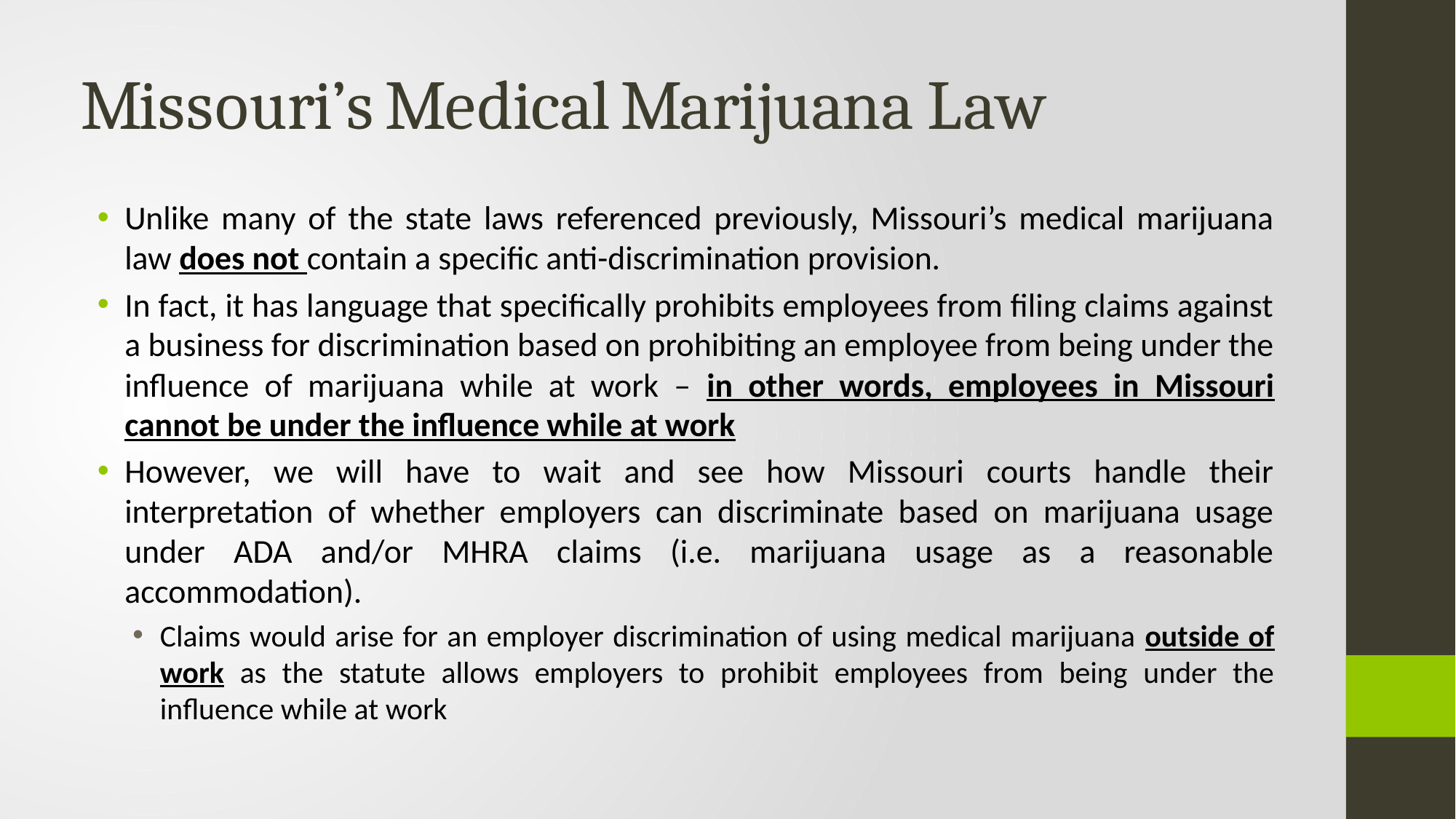

# Missouri’s Medical Marijuana Law
Unlike many of the state laws referenced previously, Missouri’s medical marijuana law does not contain a specific anti-discrimination provision.
In fact, it has language that specifically prohibits employees from filing claims against a business for discrimination based on prohibiting an employee from being under the influence of marijuana while at work – in other words, employees in Missouri cannot be under the influence while at work
However, we will have to wait and see how Missouri courts handle their interpretation of whether employers can discriminate based on marijuana usage under ADA and/or MHRA claims (i.e. marijuana usage as a reasonable accommodation).
Claims would arise for an employer discrimination of using medical marijuana outside of work as the statute allows employers to prohibit employees from being under the influence while at work